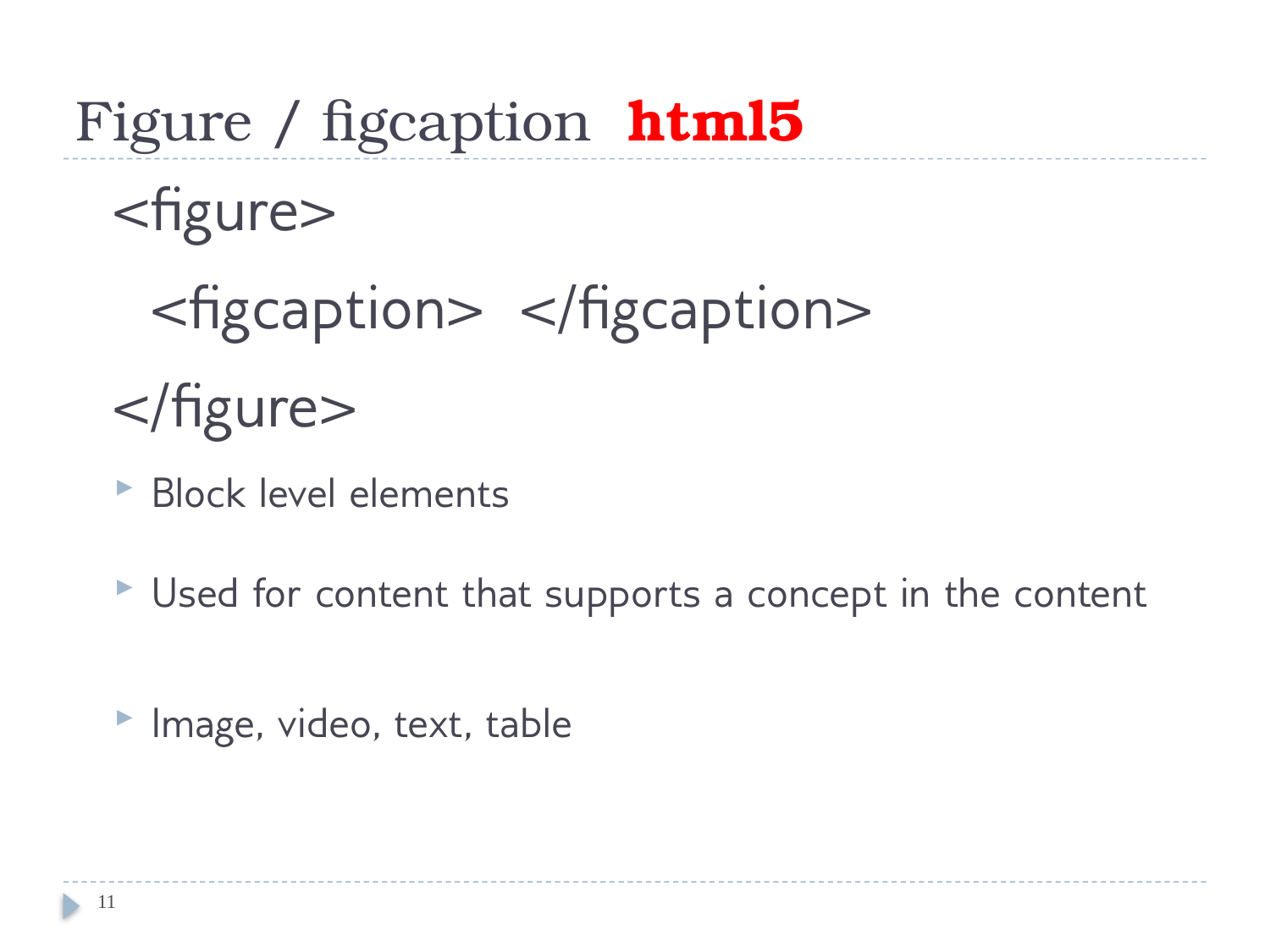

# Figure / figcaption  html5
<figure>
  <figcaption>  </figcaption>
</figure>
Block level elements
Used for content that supports a concept in the content

Image, video, text, table

11